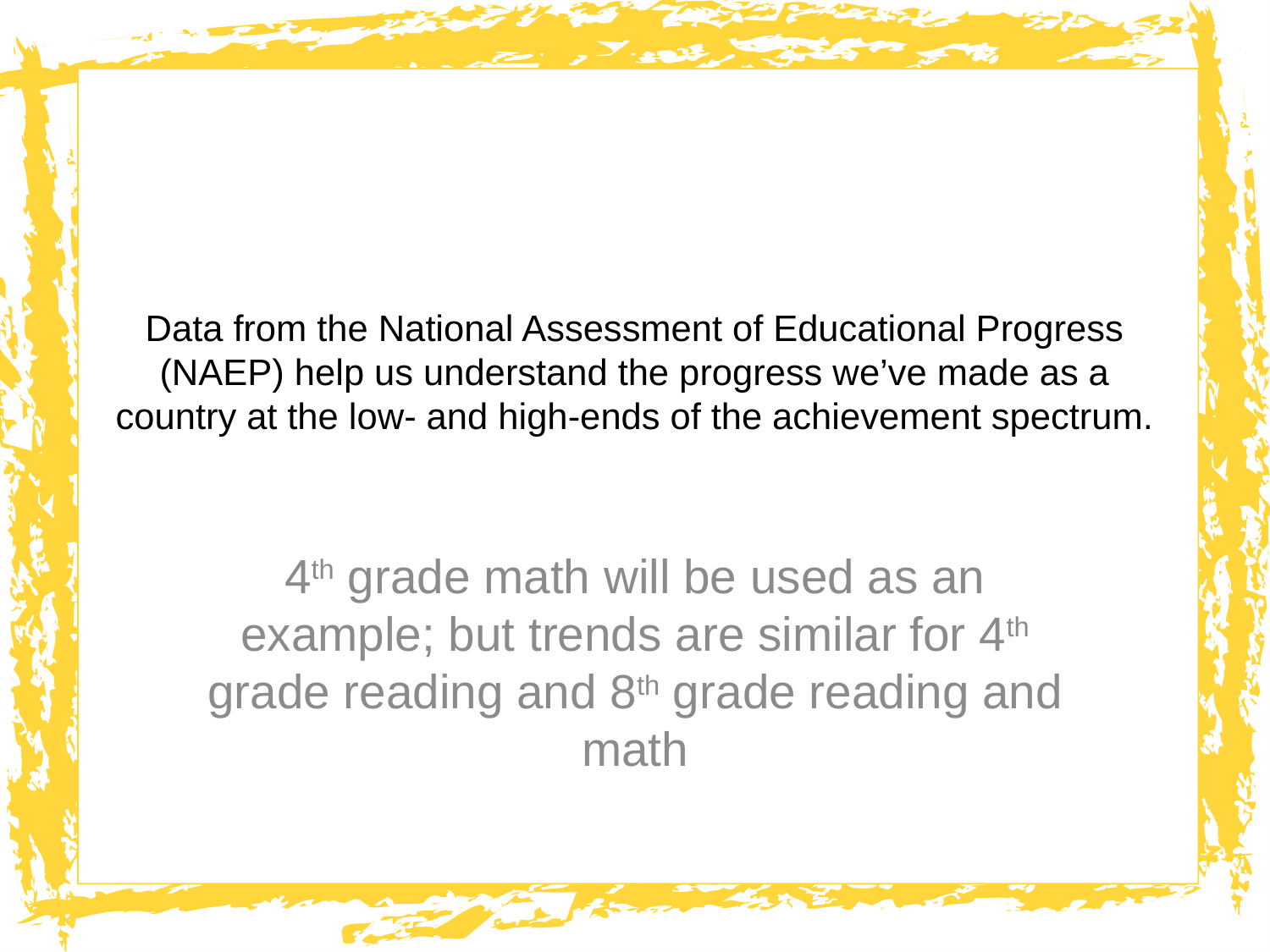

# Data from the National Assessment of Educational Progress (NAEP) help us understand the progress we’ve made as a country at the low- and high-ends of the achievement spectrum.
4th grade math will be used as an example; but trends are similar for 4th grade reading and 8th grade reading and math